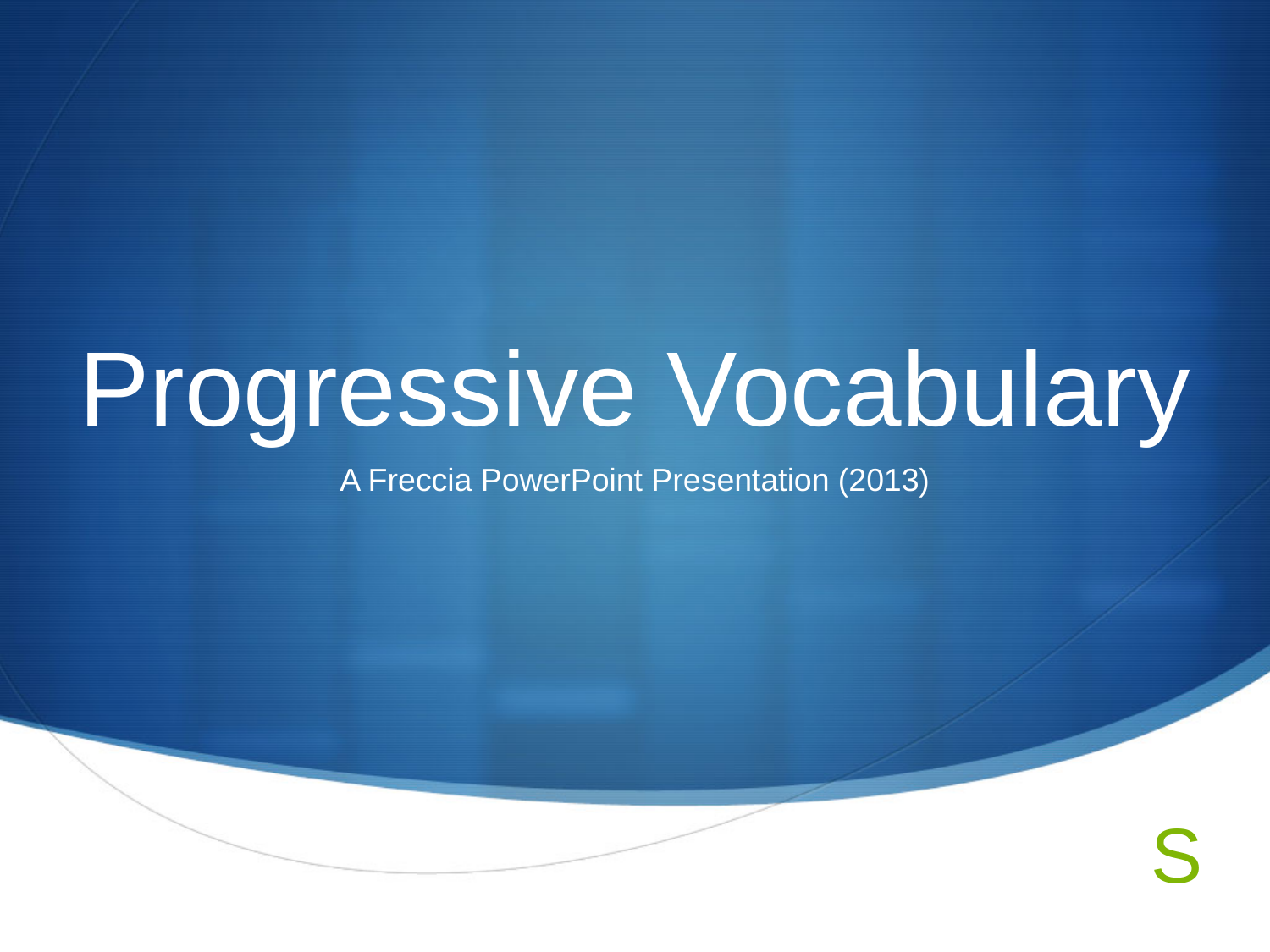

# Progressive Vocabulary
A Freccia PowerPoint Presentation (2013)